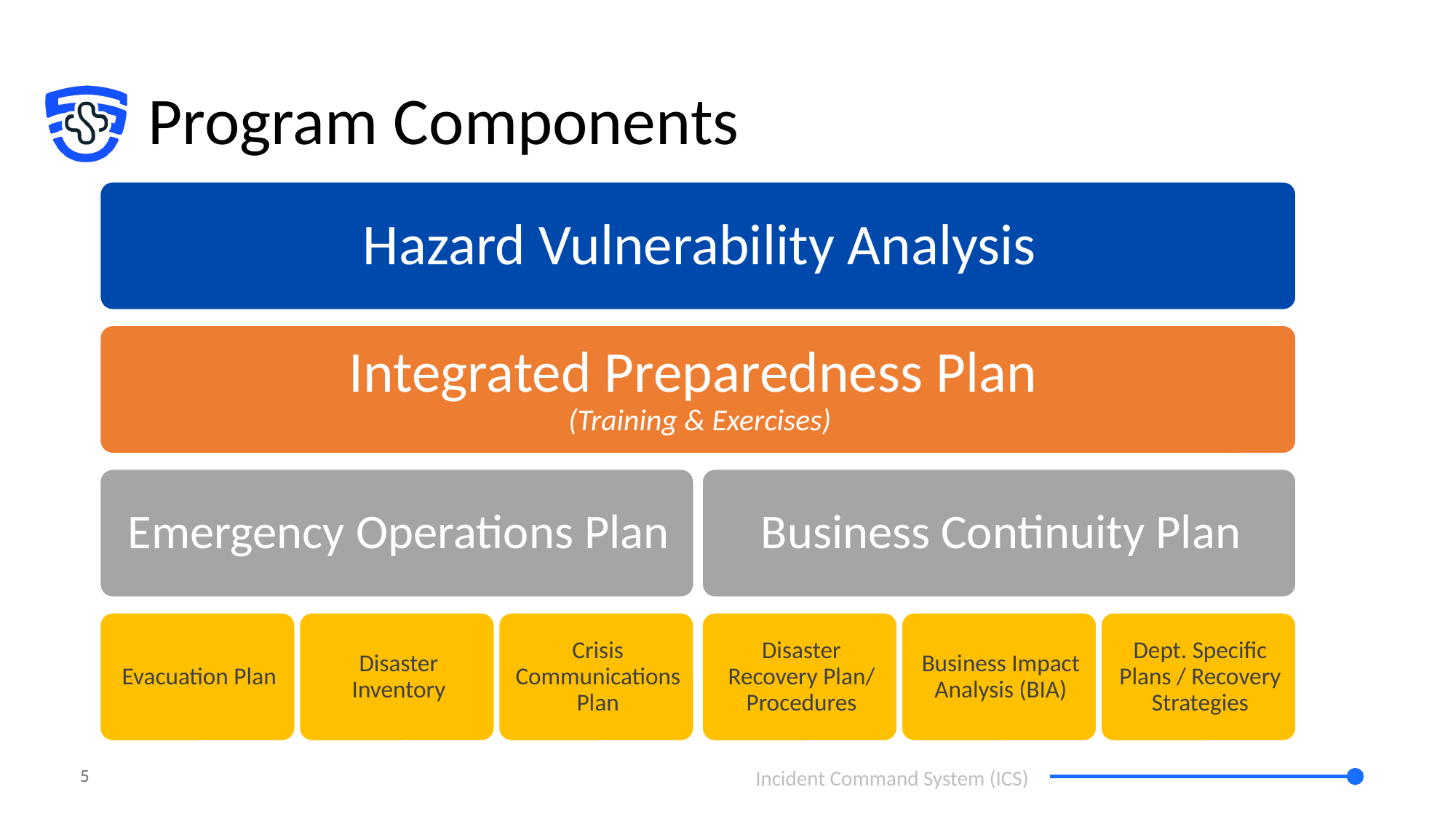

# Program Components
Hazard Vulnerability Analysis
Integrated Preparedness Plan
(Training & Exercises)
Emergency Operations Plan
Evacuation Plan
Disaster Inventory
Crisis Communications Plan
Business Continuity Plan
Disaster Recovery Plan/ Procedures
Business Impact Analysis (BIA)
Dept. Specific Plans / Recovery Strategies